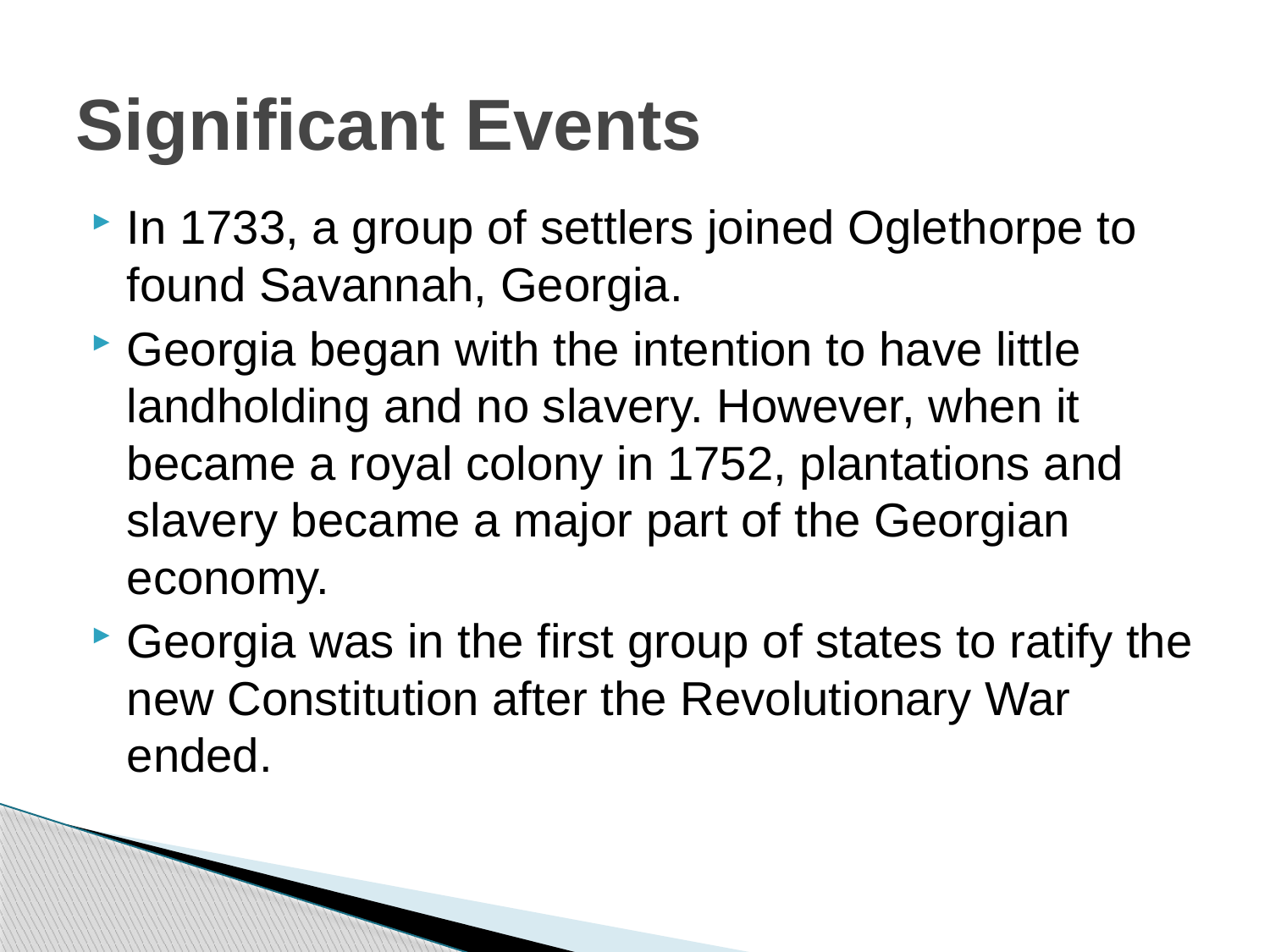

# Significant Events
In 1733, a group of settlers joined Oglethorpe to found Savannah, Georgia.
Georgia began with the intention to have little landholding and no slavery. However, when it became a royal colony in 1752, plantations and slavery became a major part of the Georgian economy.
Georgia was in the first group of states to ratify the new Constitution after the Revolutionary War ended.